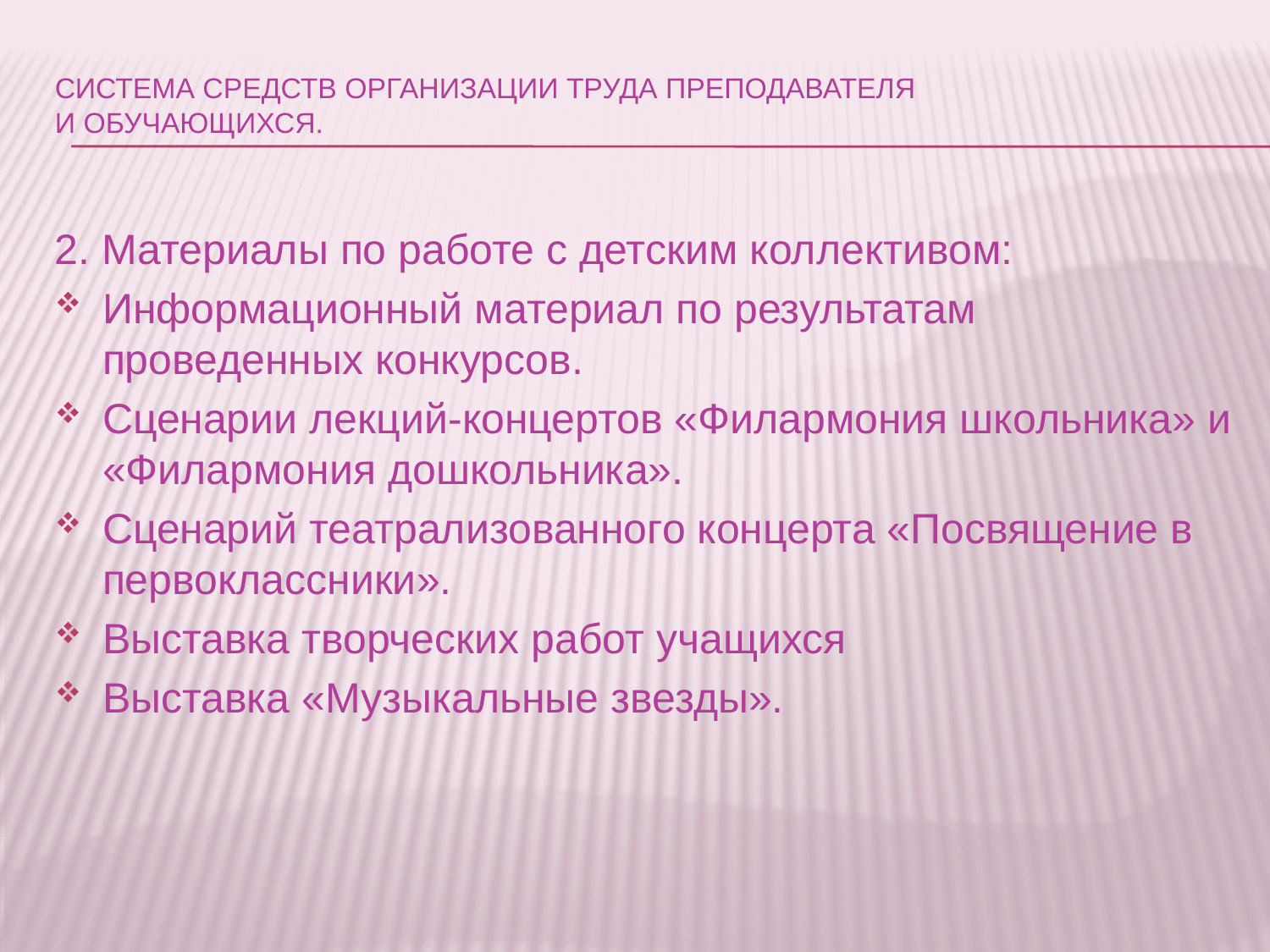

# Система средств организации труда преподавателя и обучающихся.
2. Материалы по работе с детским коллективом:
Информационный материал по результатам проведенных конкурсов.
Сценарии лекций-концертов «Филармония школьника» и «Филармония дошкольника».
Сценарий театрализованного концерта «Посвящение в первоклассники».
Выставка творческих работ учащихся
Выставка «Музыкальные звезды».